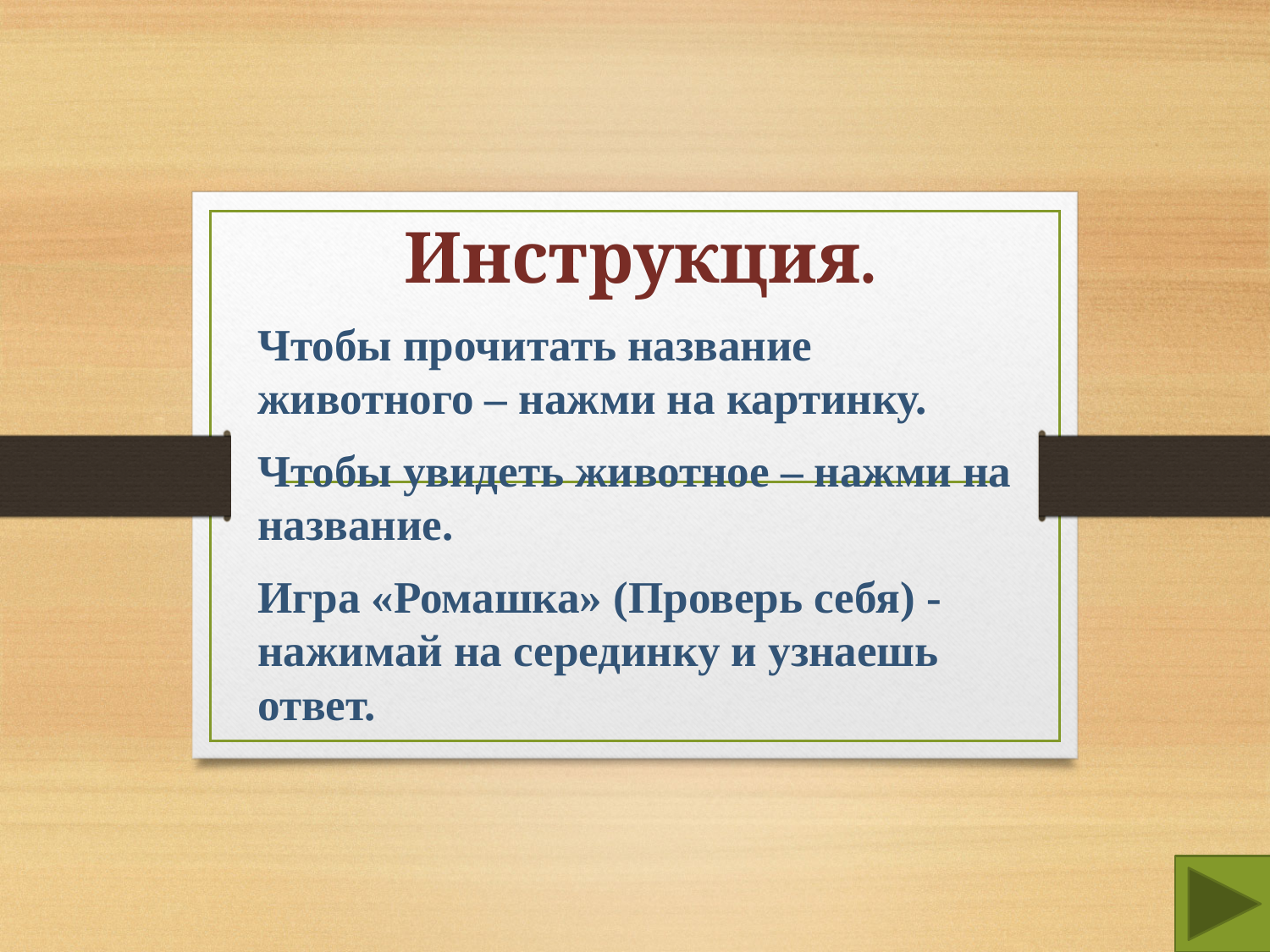

Инструкция.
Чтобы прочитать название животного – нажми на картинку.
Чтобы увидеть животное – нажми на название.
Игра «Ромашка» (Проверь себя) - нажимай на серединку и узнаешь ответ.